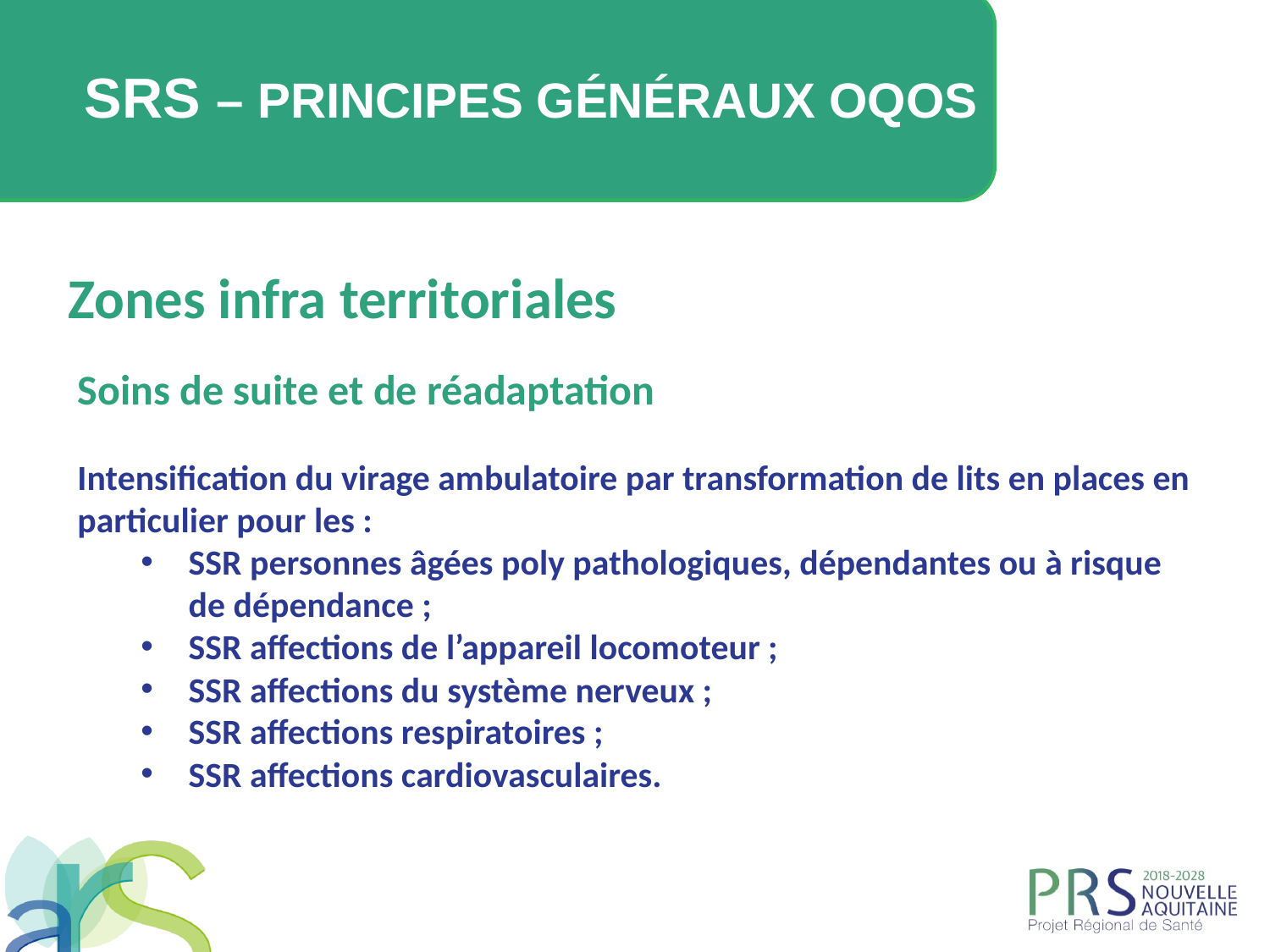

SRS – Principes généraux OQOS
Zones infra territoriales

Soins de suite et de réadaptation

Intensification du virage ambulatoire par transformation de lits en places en particulier pour les :
SSR personnes âgées poly pathologiques, dépendantes ou à risque de dépendance ;
SSR affections de l’appareil locomoteur ;
SSR affections du système nerveux ;
SSR affections respiratoires ;
SSR affections cardiovasculaires.